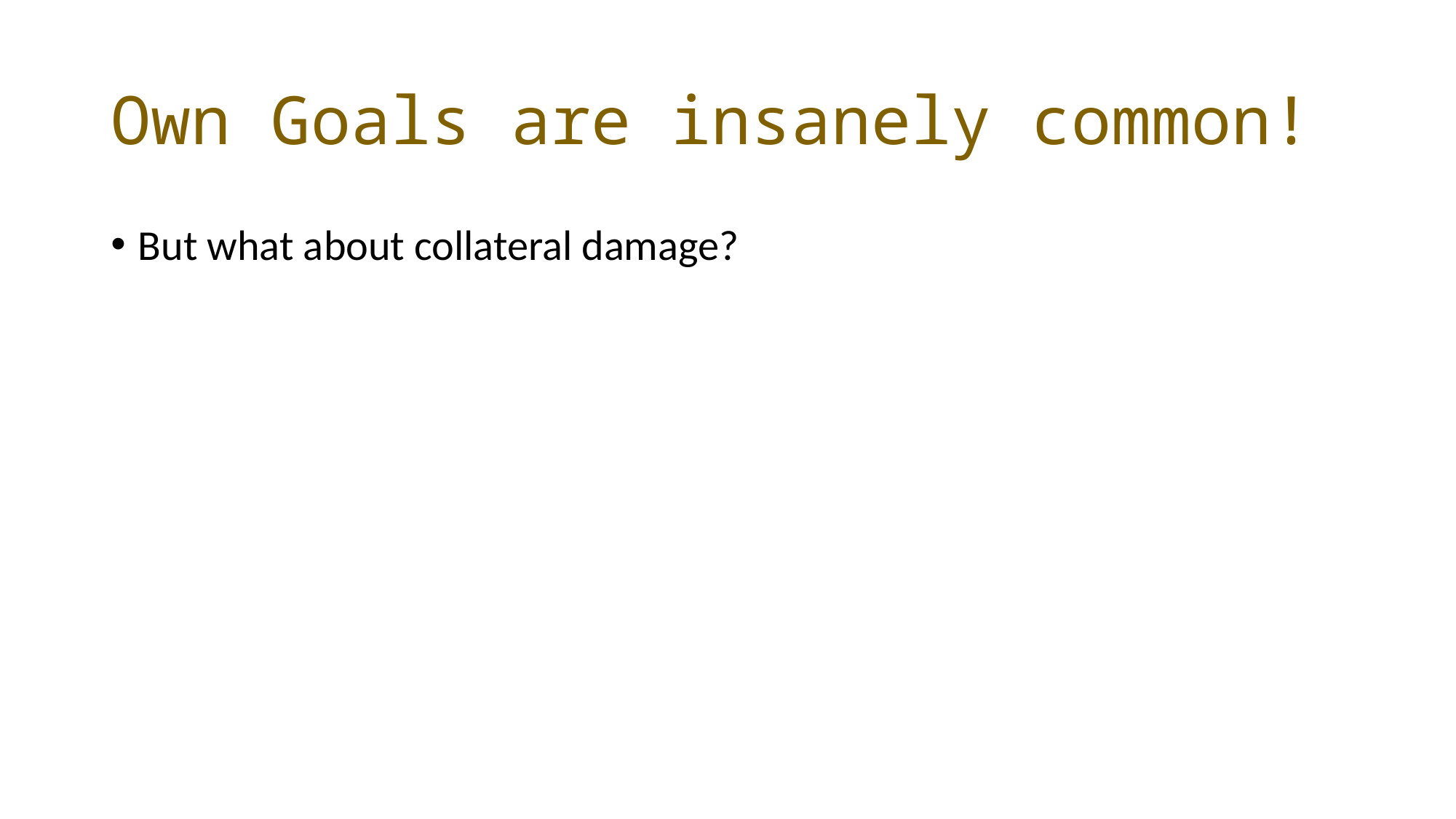

# Own Goals are insanely common!
But what about collateral damage?